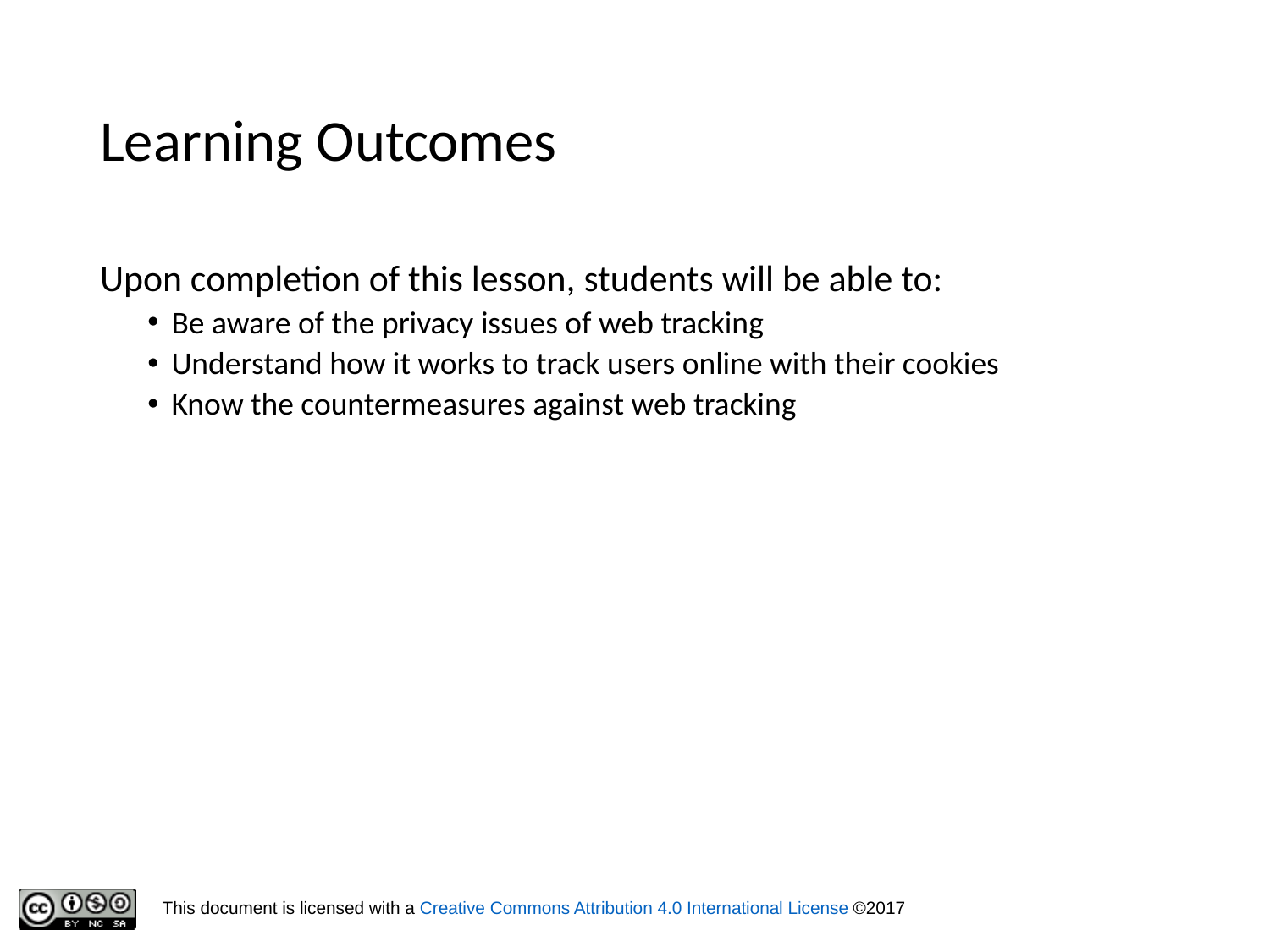

# Learning Outcomes
Upon completion of this lesson, students will be able to:
Be aware of the privacy issues of web tracking
Understand how it works to track users online with their cookies
Know the countermeasures against web tracking